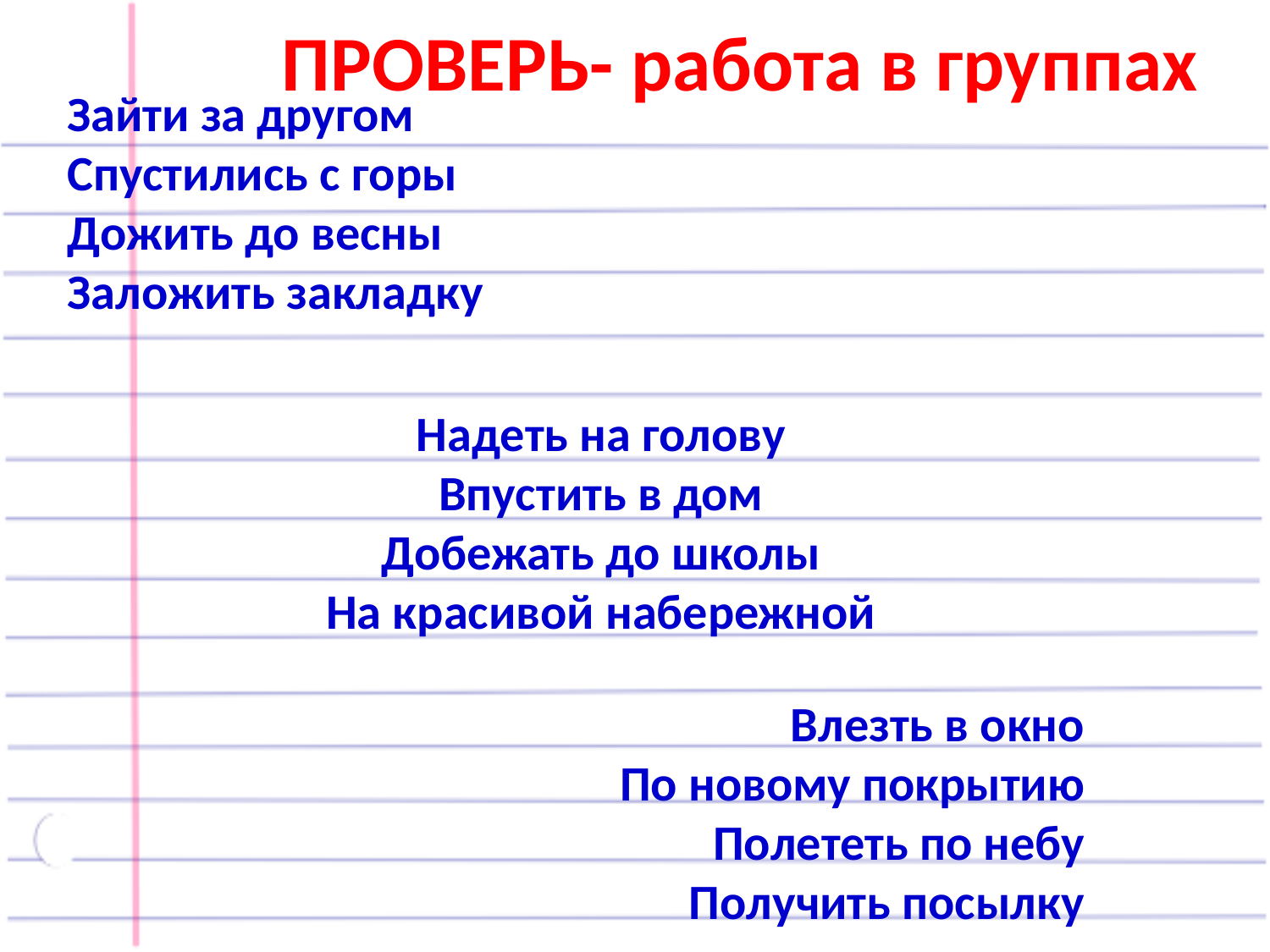

ПРОВЕРЬ- работа в группах
Зайти за другом
Спустились с горы
Дожить до весны
Заложить закладку

Надеть на голову
Впустить в дом
Добежать до школы
На красивой набережной
Влезть в окно
По новому покрытию
Полететь по небу
Получить посылку